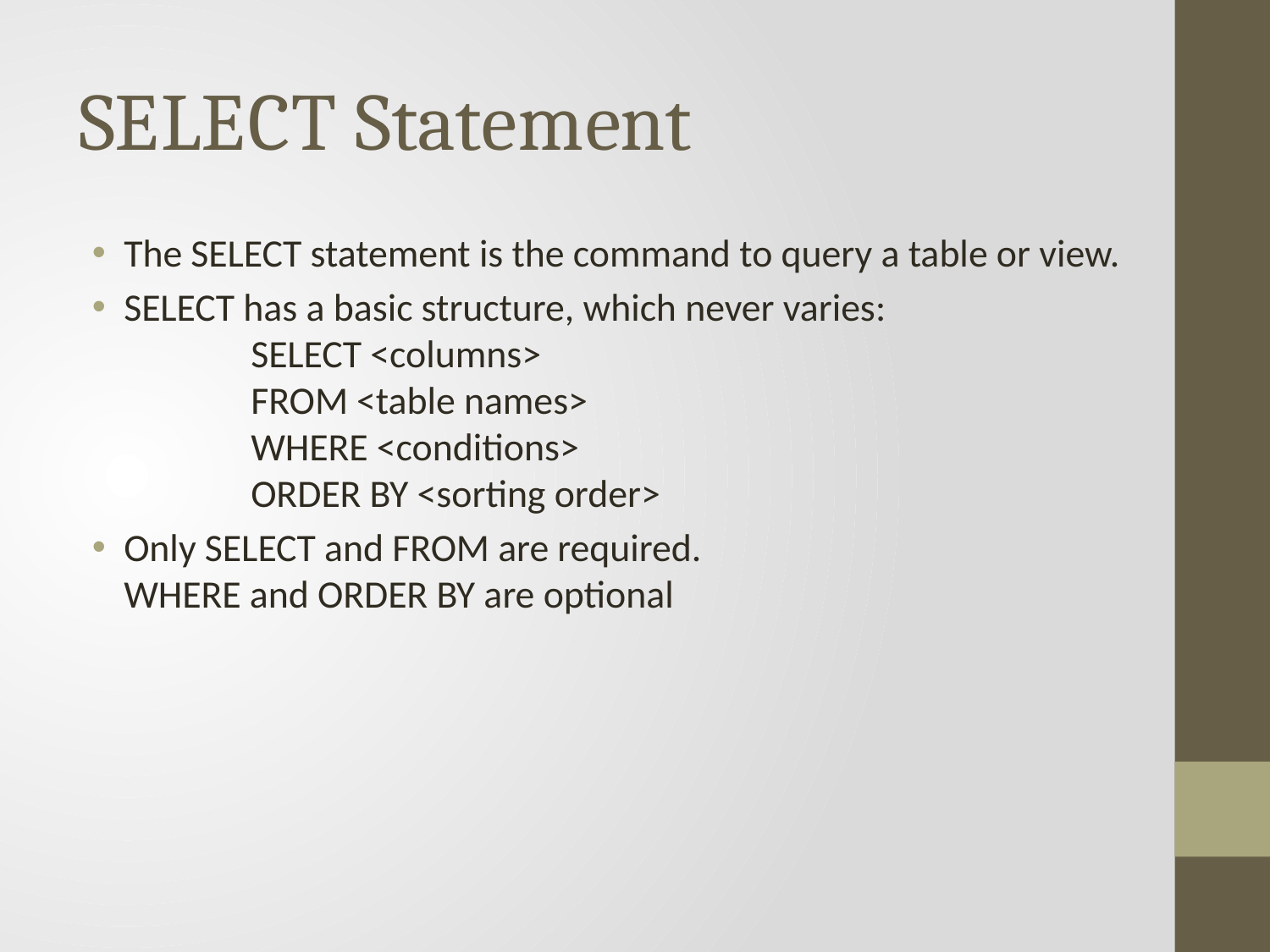

# SELECT Statement
The SELECT statement is the command to query a table or view.
SELECT has a basic structure, which never varies:
	SELECT <columns>
	FROM <table names>
	WHERE <conditions>
	ORDER BY <sorting order>
Only SELECT and FROM are required.
WHERE and ORDER BY are optional